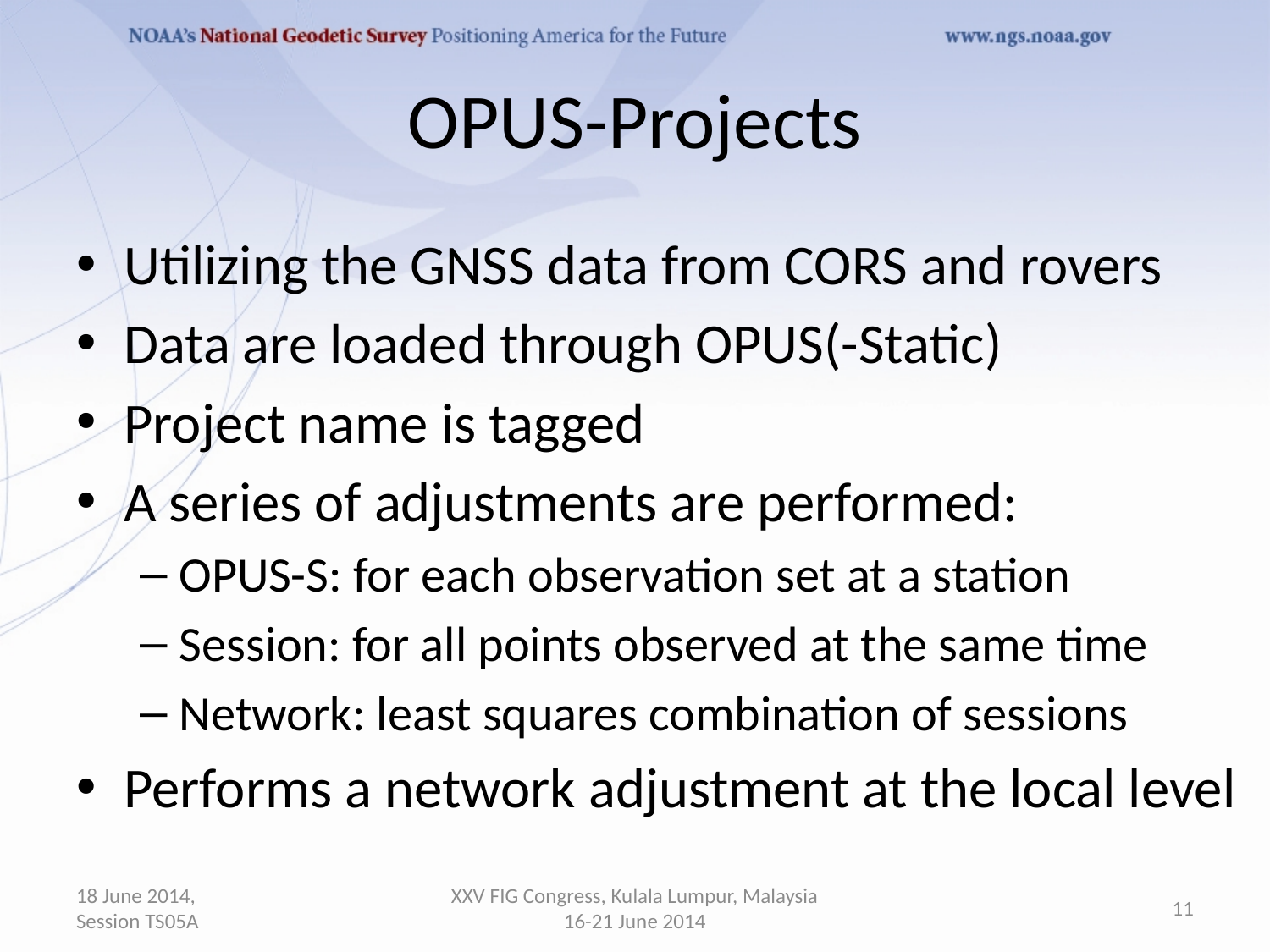

# OPUS-Projects
Utilizing the GNSS data from CORS and rovers
Data are loaded through OPUS(-Static)
Project name is tagged
A series of adjustments are performed:
OPUS-S: for each observation set at a station
Session: for all points observed at the same time
Network: least squares combination of sessions
Performs a network adjustment at the local level
18 June 2014,                         Session TS05A
XXV FIG Congress, Kulala Lumpur, Malaysia 16-21 June 2014
11